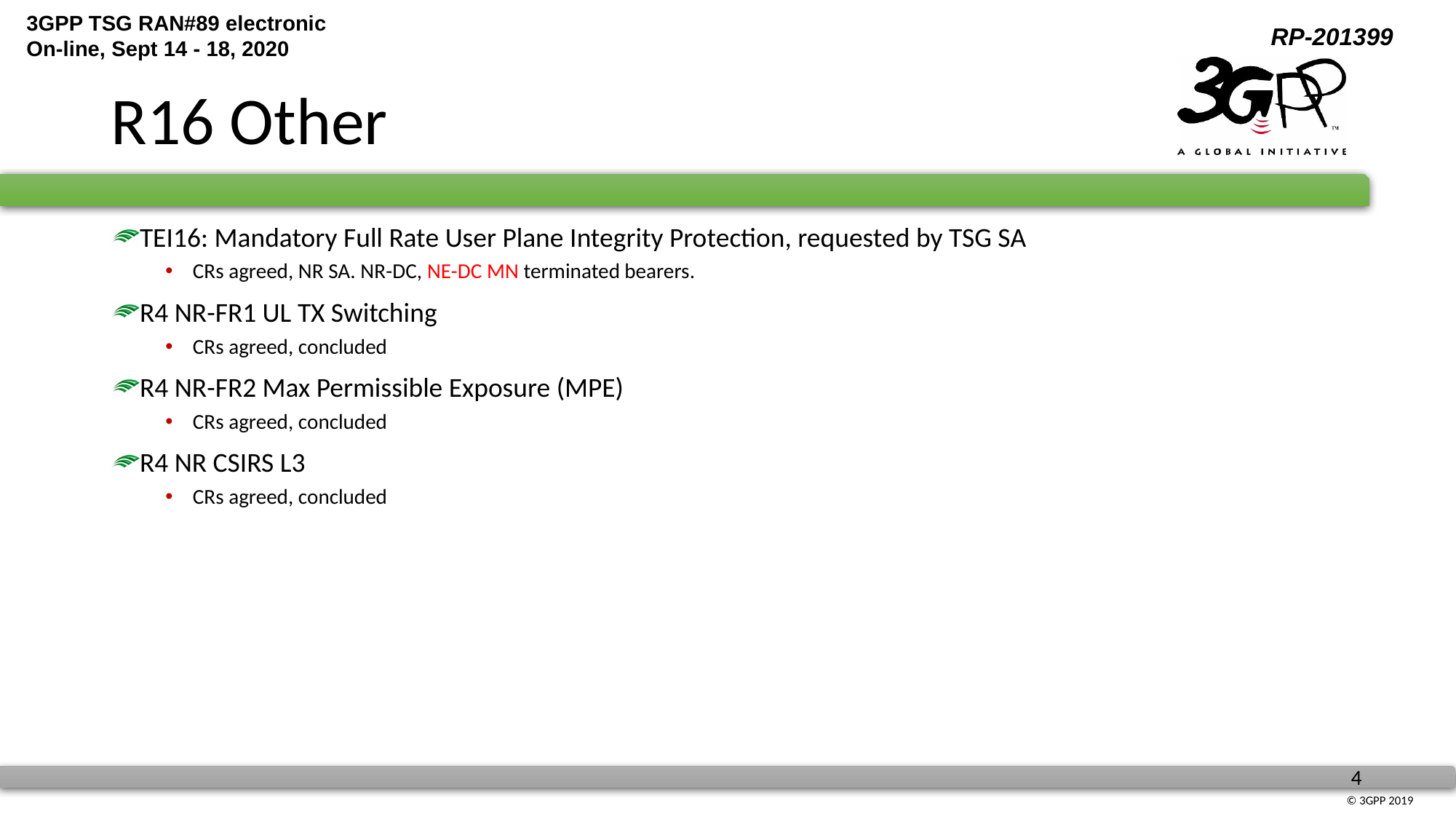

# R16 Other
TEI16: Mandatory Full Rate User Plane Integrity Protection, requested by TSG SA
CRs agreed, NR SA. NR-DC, NE-DC MN terminated bearers.
R4 NR-FR1 UL TX Switching
CRs agreed, concluded
R4 NR-FR2 Max Permissible Exposure (MPE)
CRs agreed, concluded
R4 NR CSIRS L3
CRs agreed, concluded